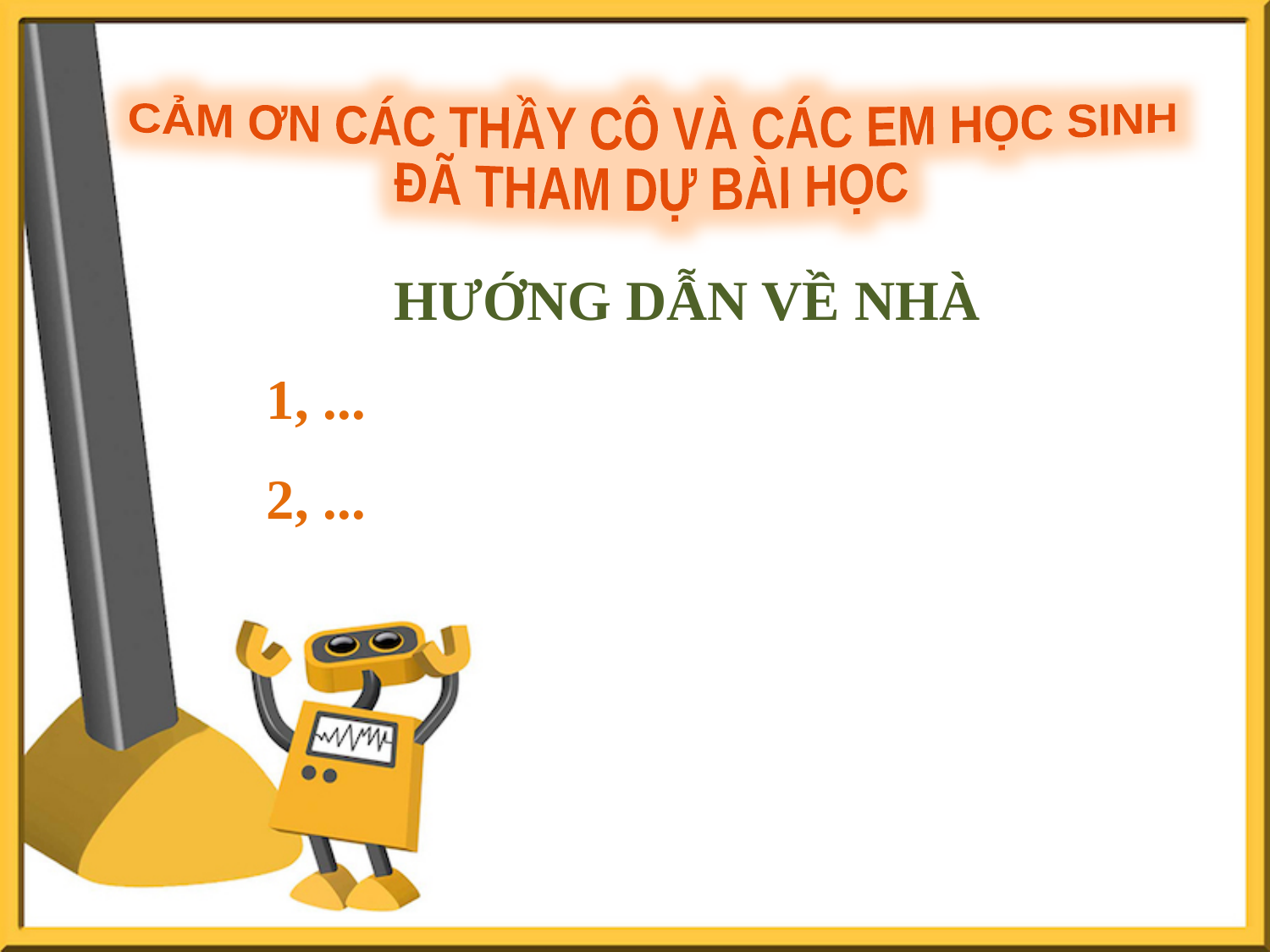

CẢM ƠN CÁC THẦY CÔ VÀ CÁC EM HỌC SINH
ĐÃ THAM DỰ BÀI HỌC
         HƯỚNG DẪN VỀ NHÀ
1, ...
2, ...